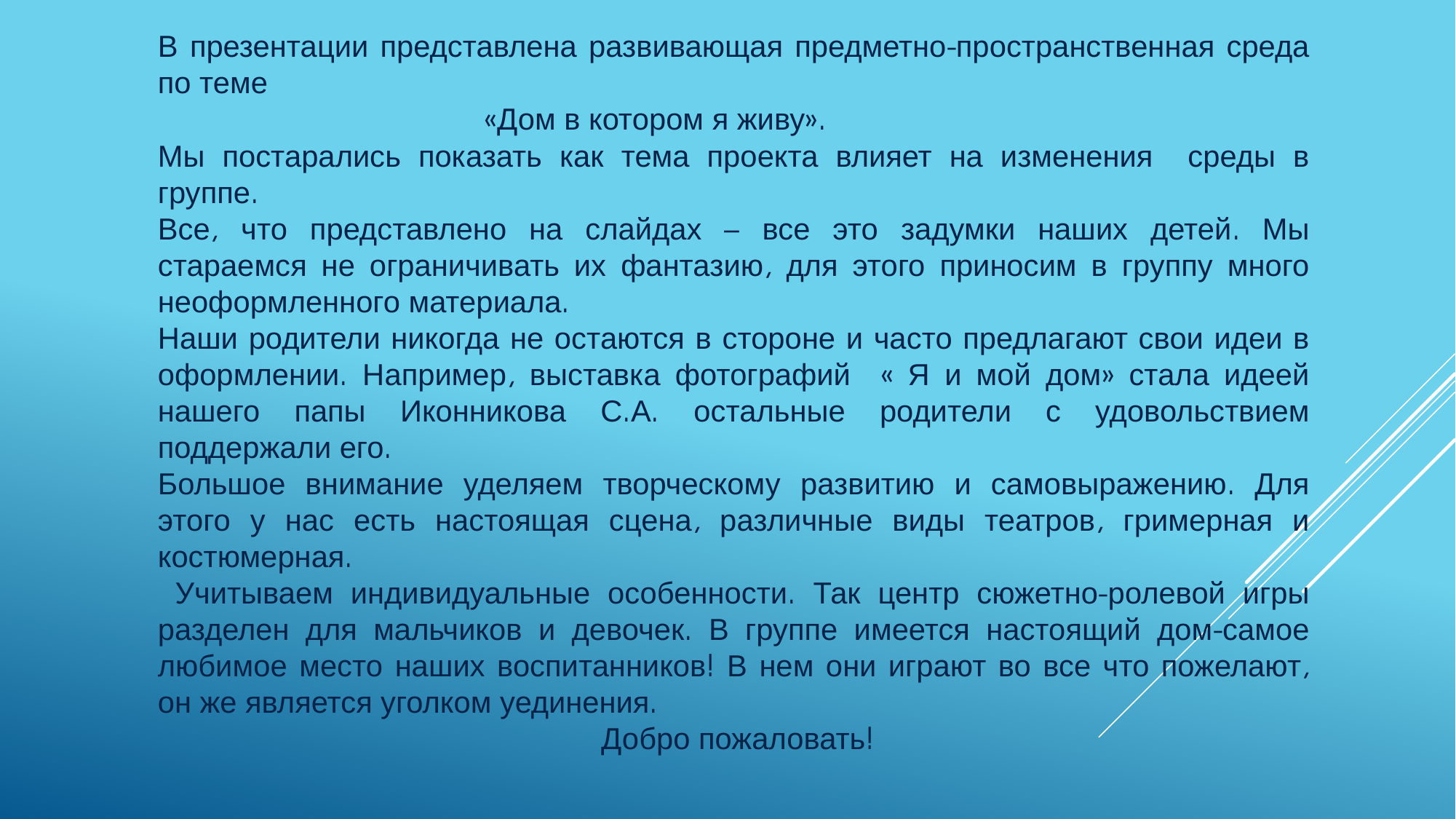

В презентации представлена развивающая предметно-пространственная среда по теме
                                       «Дом в котором я живу».
Мы постарались показать как тема проекта влияет на изменения  среды в группе.
Все, что представлено на слайдах – все это задумки наших детей. Мы стараемся не ограничивать их фантазию, для этого приносим в группу много неоформленного материала.
Наши родители никогда не остаются в стороне и часто предлагают свои идеи в оформлении. Например, выставка фотографий  « Я и мой дом» стала идеей нашего папы Иконникова С.А. остальные родители с удовольствием поддержали его.
Большое внимание уделяем творческому развитию и самовыражению. Для этого у нас есть настоящая сцена, различные виды театров, гримерная и костюмерная.
 Учитываем индивидуальные особенности. Так центр сюжетно-ролевой игры разделен для мальчиков и девочек. В группе имеется настоящий дом-самое любимое место наших воспитанников! В нем они играют во все что пожелают, он же является уголком уединения.
                                                     Добро пожаловать!